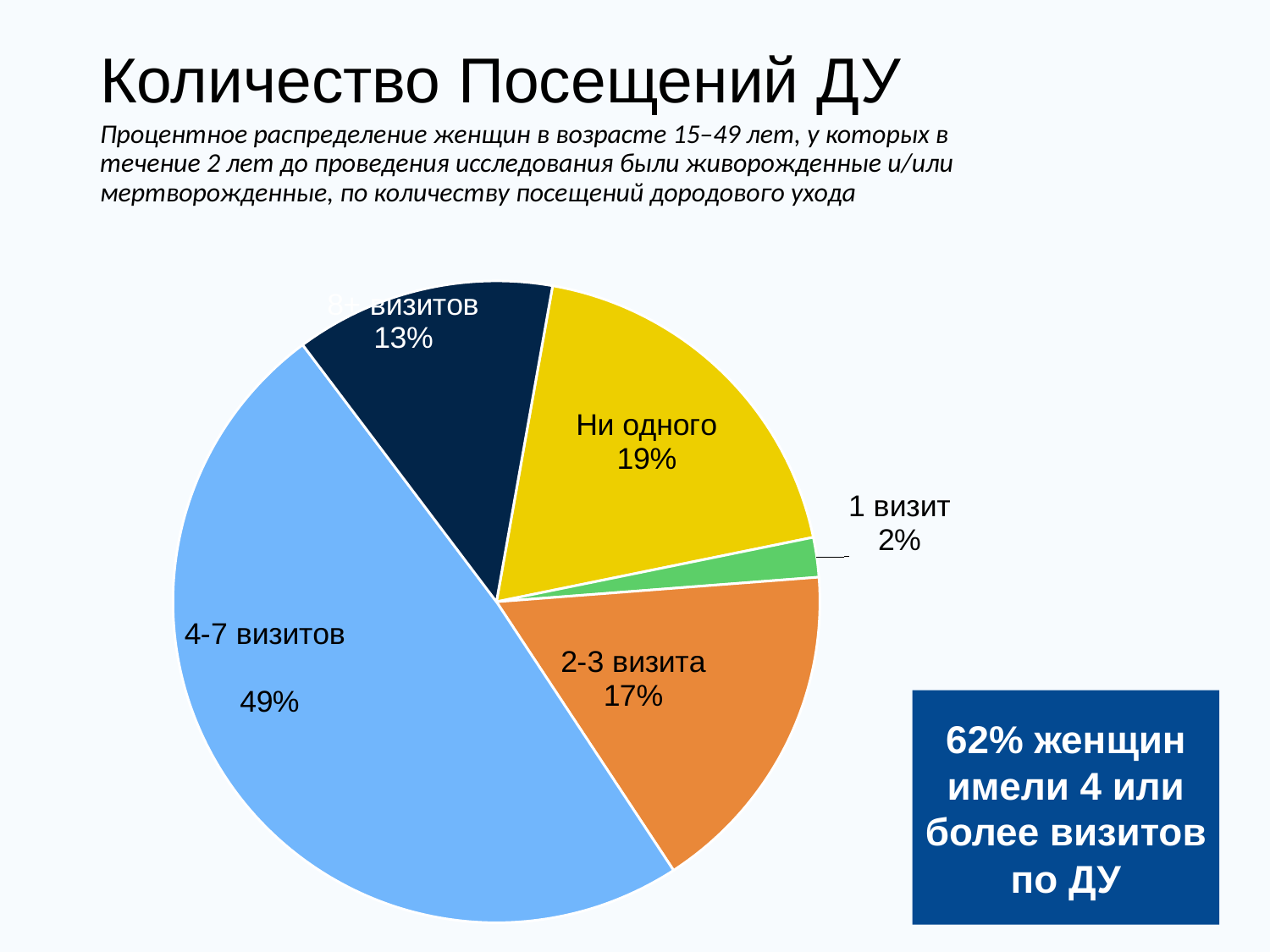

# Количество Посещений ДУ
Процентное распределение женщин в возрасте 15–49 лет, у которых в течение 2 лет до проведения исследования были живорожденные и/или мертворожденные, по количеству посещений дородового ухода

### Chart

| Category | Sales |
|---|---|
| Ни одного | 19.0 |
| 1 визит | 2.0 |
| 2-3 визита | 17.0 |
| 4-7 визитов    | 49.0 |
| 8+ визитов | 13.0 |
62% женщин имели 4 или более визитов по ДУ